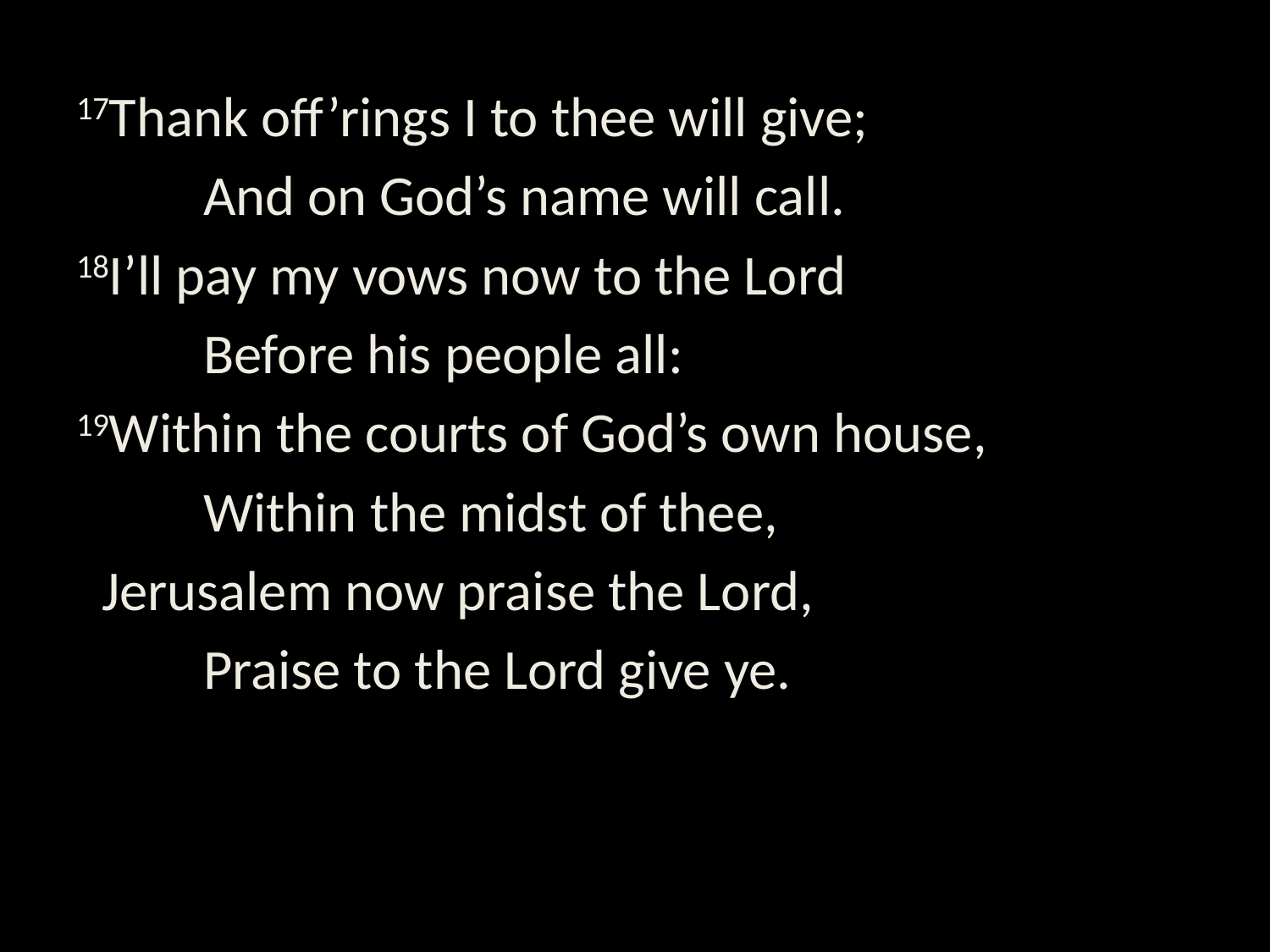

17Thank off’rings I to thee will give;
	And on God’s name will call.
18I’ll pay my vows now to the Lord
	Before his people all:
19Within the courts of God’s own house,
	Within the midst of thee,
  Jerusalem now praise the Lord,
	Praise to the Lord give ye.